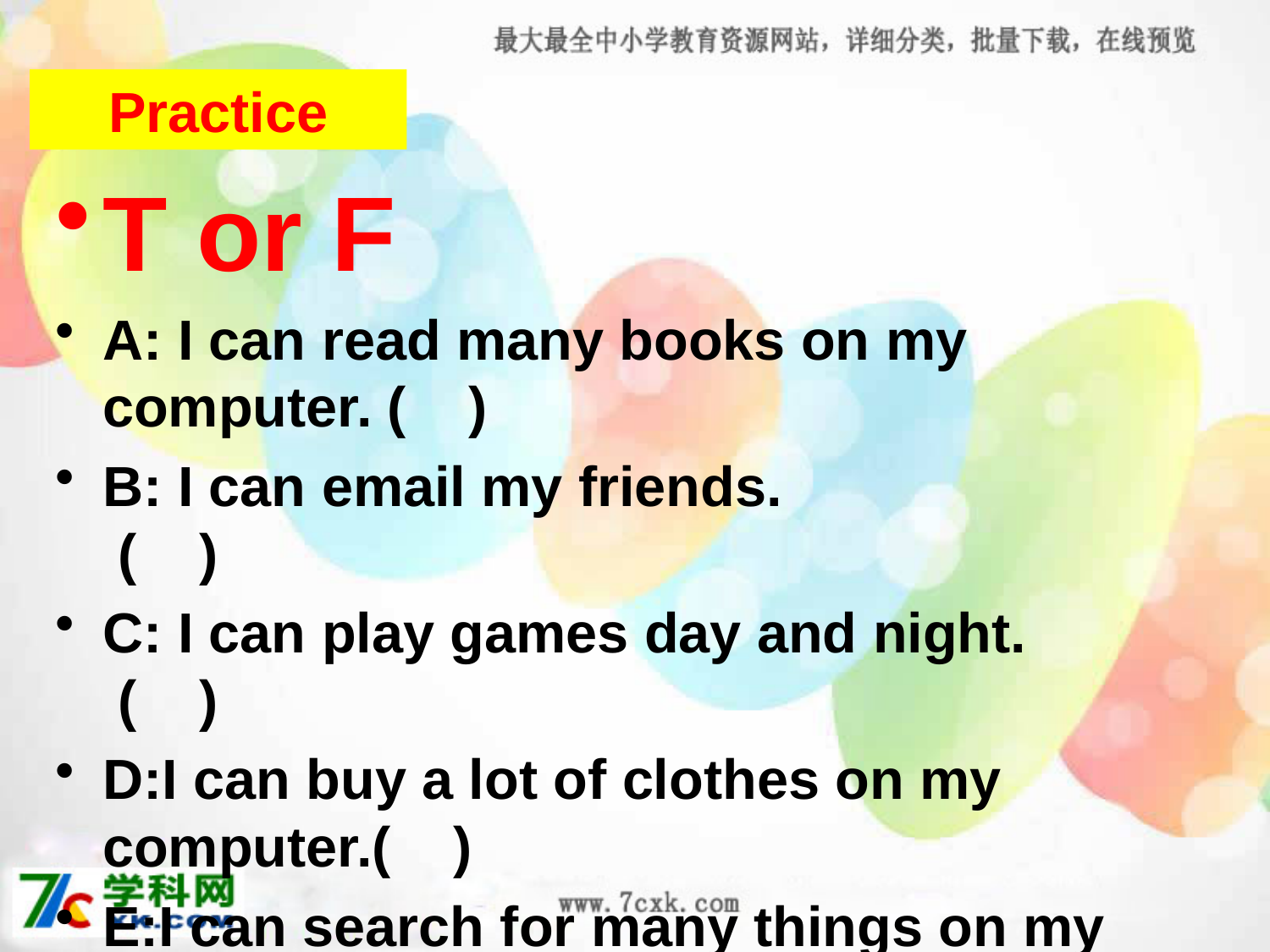

Practice
T or F
A: I can read many books on my computer. (    )
B: I can email my friends.                              (    )
C: I can play games day and night.               (    )
D:I can buy a lot of clothes on my computer.(    )
E:I can search for many things on my computer.
                                                                          (    )